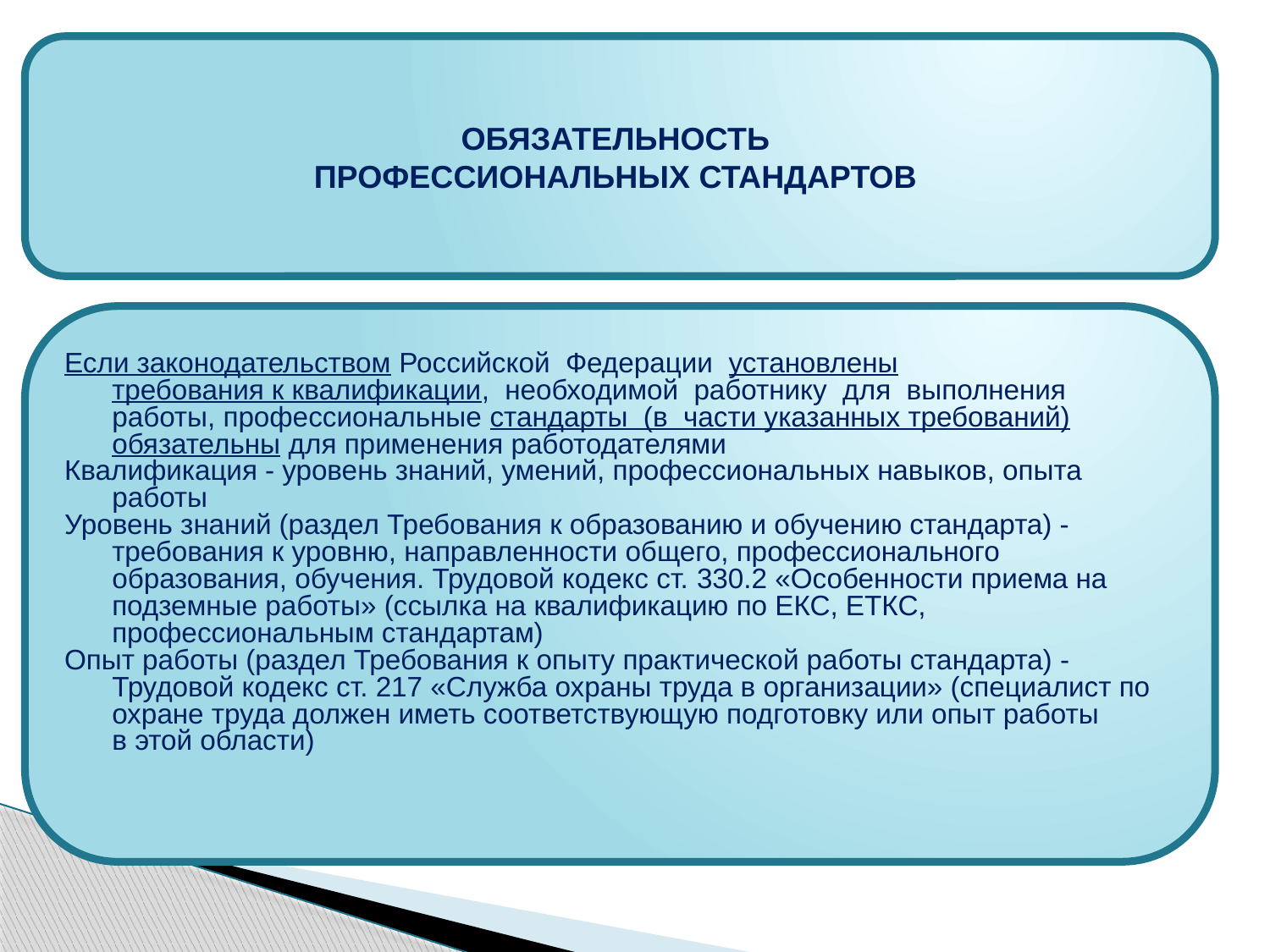

ОБЯЗАТЕЛЬНОСТЬ
ПРОФЕССИОНАЛЬНЫХ СТАНДАРТОВ
Если законодательством Российской  Федерации  установлены
требования к квалификации,  необходимой  работнику  для  выполнения работы, профессиональные стандарты  (в  части указанных требований) обязательны для применения работодателями
Квалификация - уровень знаний, умений, профессиональных навыков, опыта работы
Уровень знаний (раздел Требования к образованию и обучению стандарта) - требования к уровню, направленности общего, профессионального образования, обучения. Трудовой кодекс ст. 330.2 «Особенности приема на подземные работы» (ссылка на квалификацию по ЕКС, ЕТКС, профессиональным стандартам)
Опыт работы (раздел Требования к опыту практической работы стандарта) -
Трудовой кодекс ст. 217 «Служба охраны труда в организации» (специалист по охране труда должен иметь соответствующую подготовку или опыт работы
в этой области)